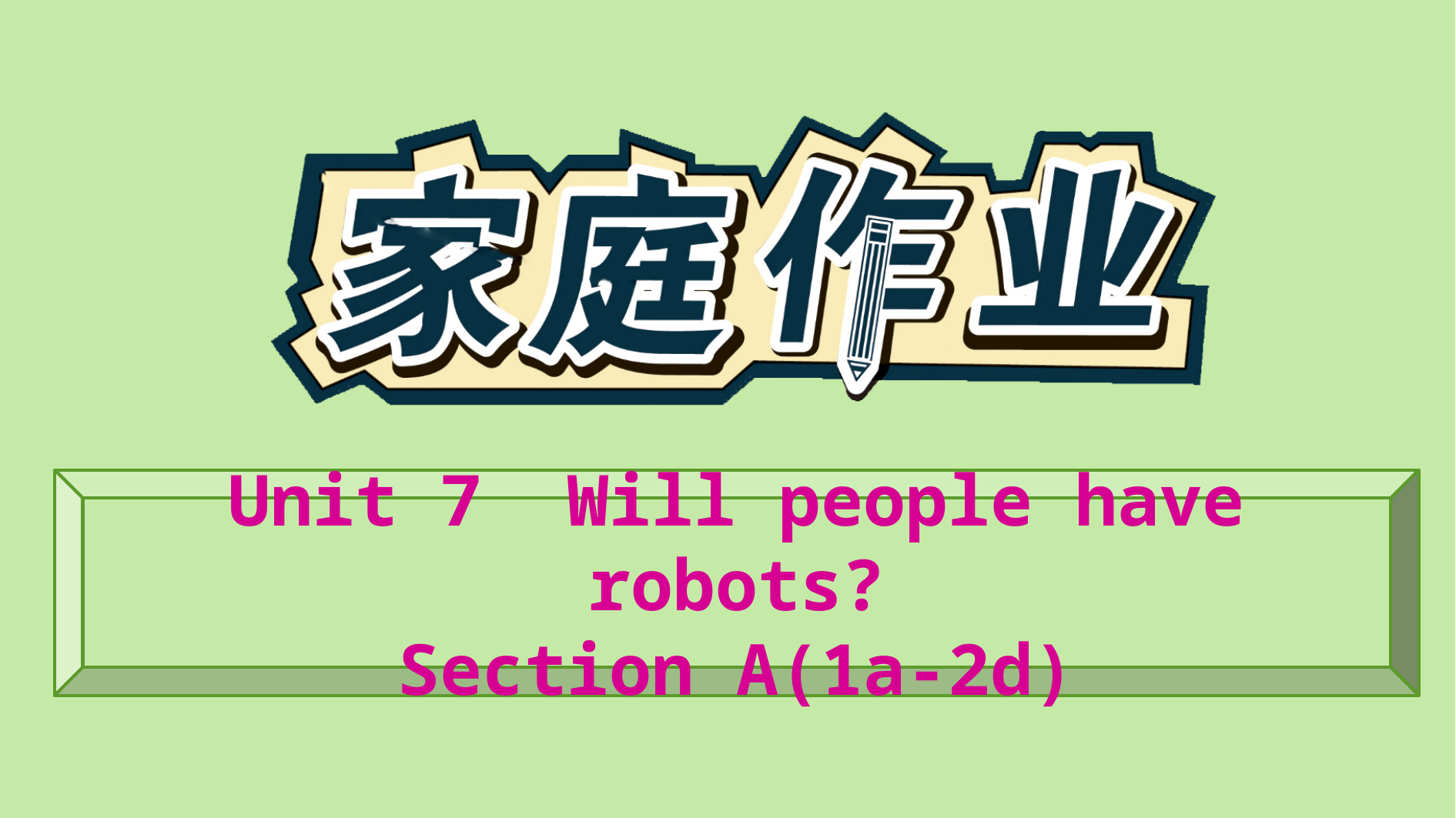

Unit 7  Will people have robots?
Section A(1a-2d)